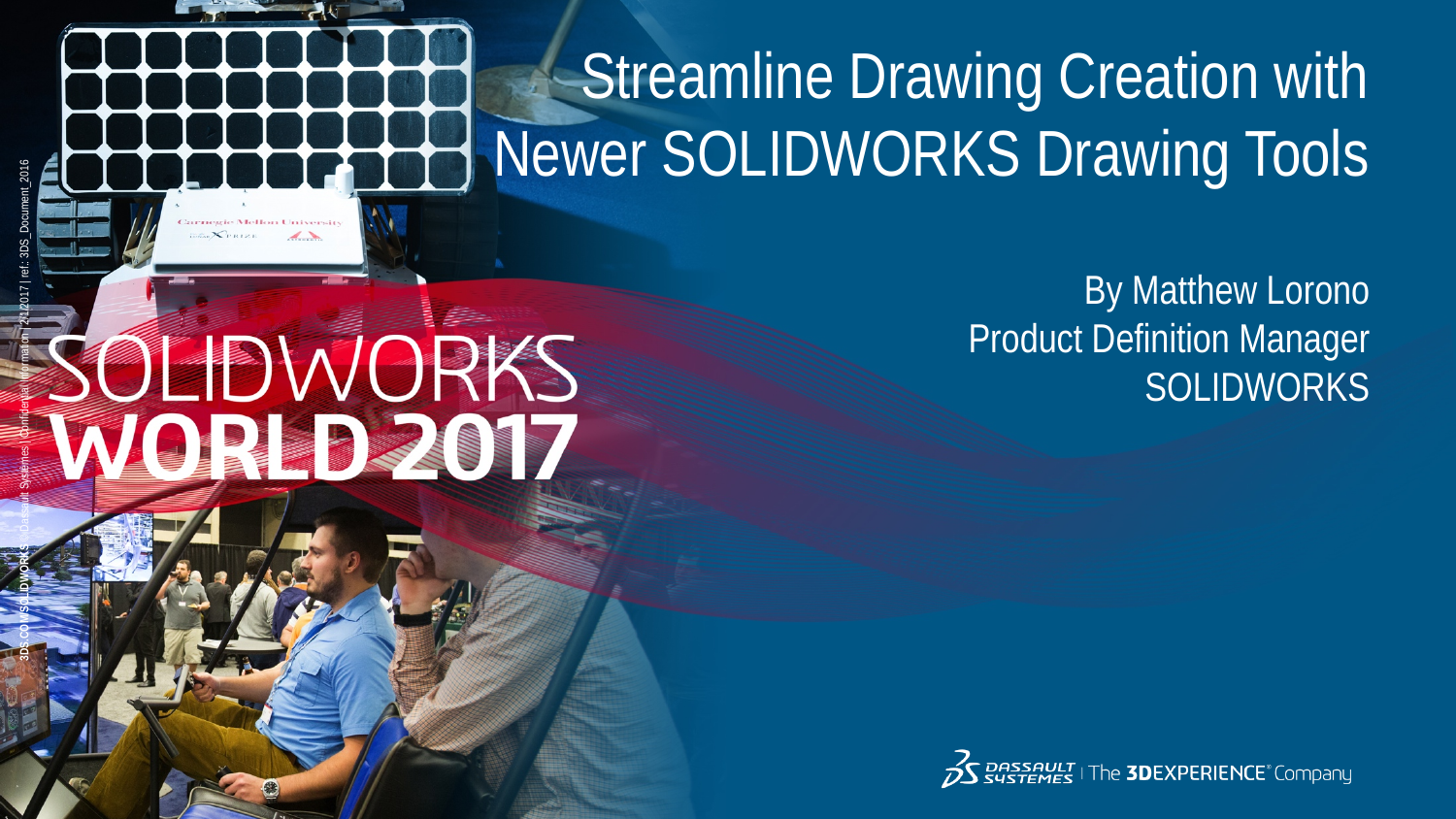

# Streamline Drawing Creation with Newer SOLIDWORKS Drawing Tools
By Matthew Lorono
Product Definition Manager
SOLIDWORKS